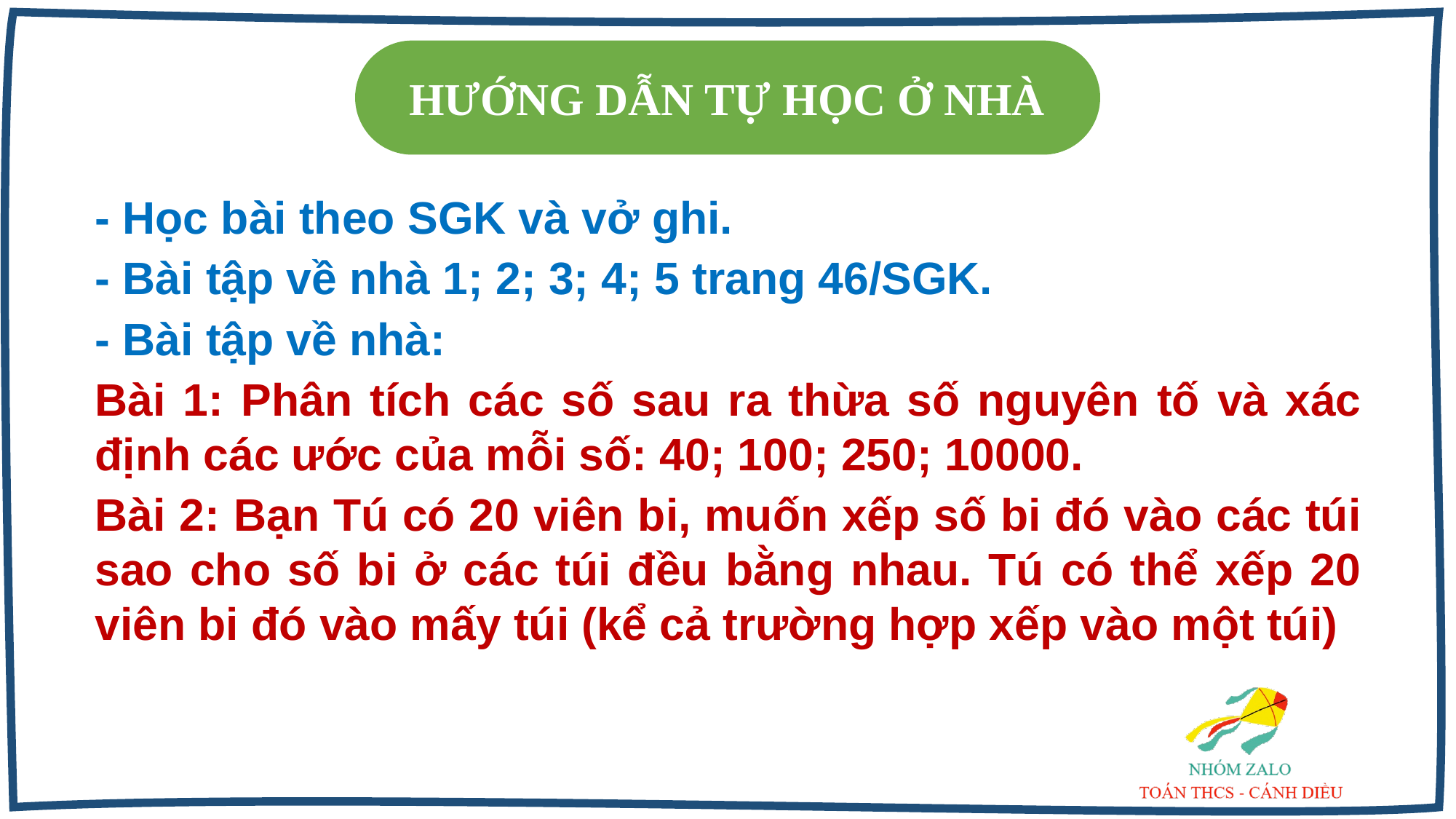

HƯỚNG DẪN TỰ HỌC Ở NHÀ
- Học bài theo SGK và vở ghi.
- Bài tập về nhà 1; 2; 3; 4; 5 trang 46/SGK.
- Bài tập về nhà:
Bài 1: Phân tích các số sau ra thừa số nguyên tố và xác định các ước của mỗi số: 40; 100; 250; 10000.
Bài 2: Bạn Tú có 20 viên bi, muốn xếp số bi đó vào các túi sao cho số bi ở các túi đều bằng nhau. Tú có thể xếp 20 viên bi đó vào mấy túi (kể cả trường hợp xếp vào một túi)